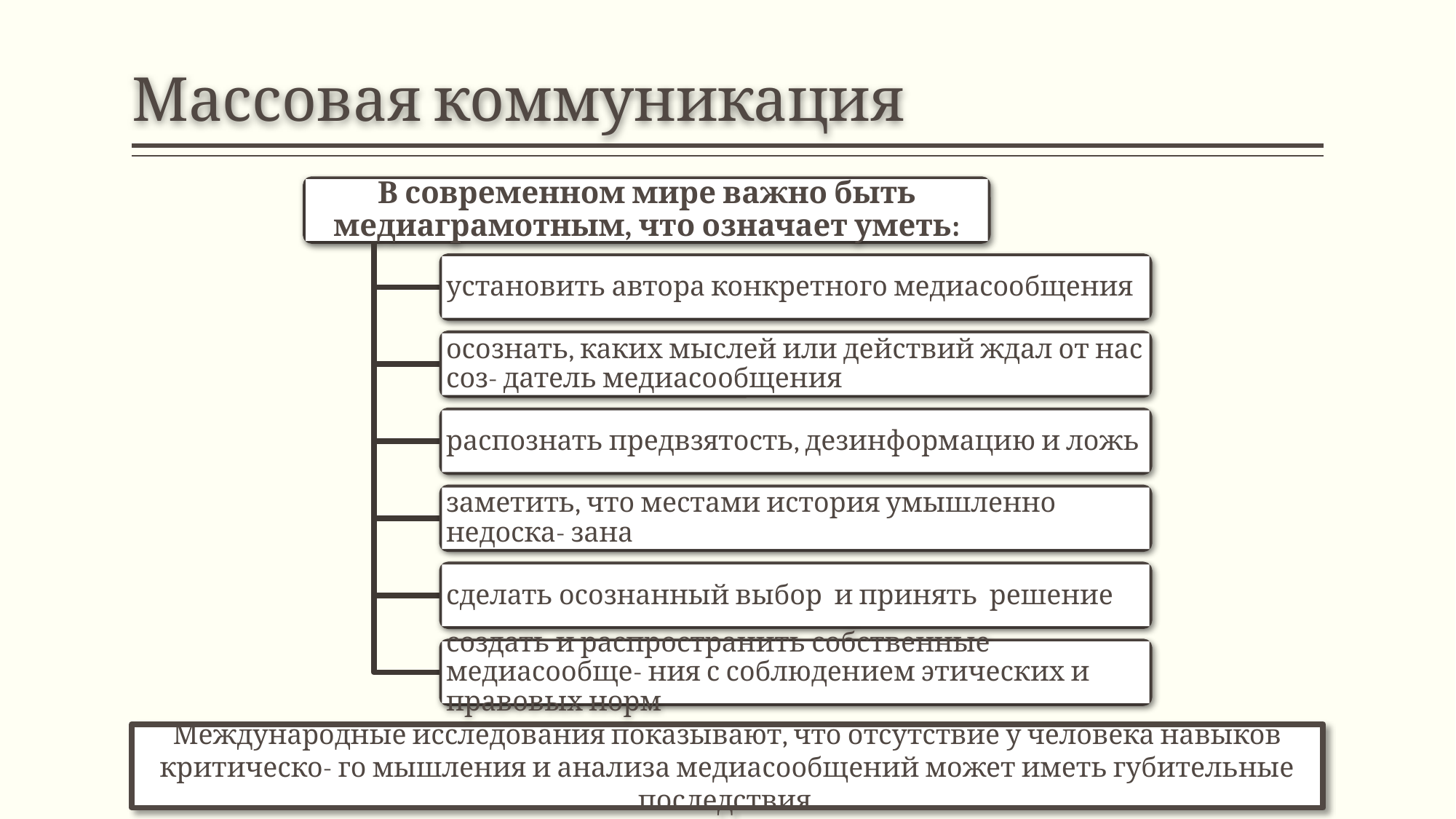

# Массовая коммуникация

В современном мире важно быть медиаграмотным, что означает уметь:

установить автора конкретного медиасообщения

осознать, каких мыслей или действий ждал от нас соз- датель медиасообщения

распознать предвзятость, дезинформацию и ложь

заметить, что местами история умышленно недоска- зана

сделать осознанный выбор  и принять  решение

создать и распространить собственные медиасообще- ния с соблюдением этических и правовых норм
Международные исследования показывают, что отсутствие у человека навыков критическо- го мышления и анализа медиасообщений может иметь губительные последствия.